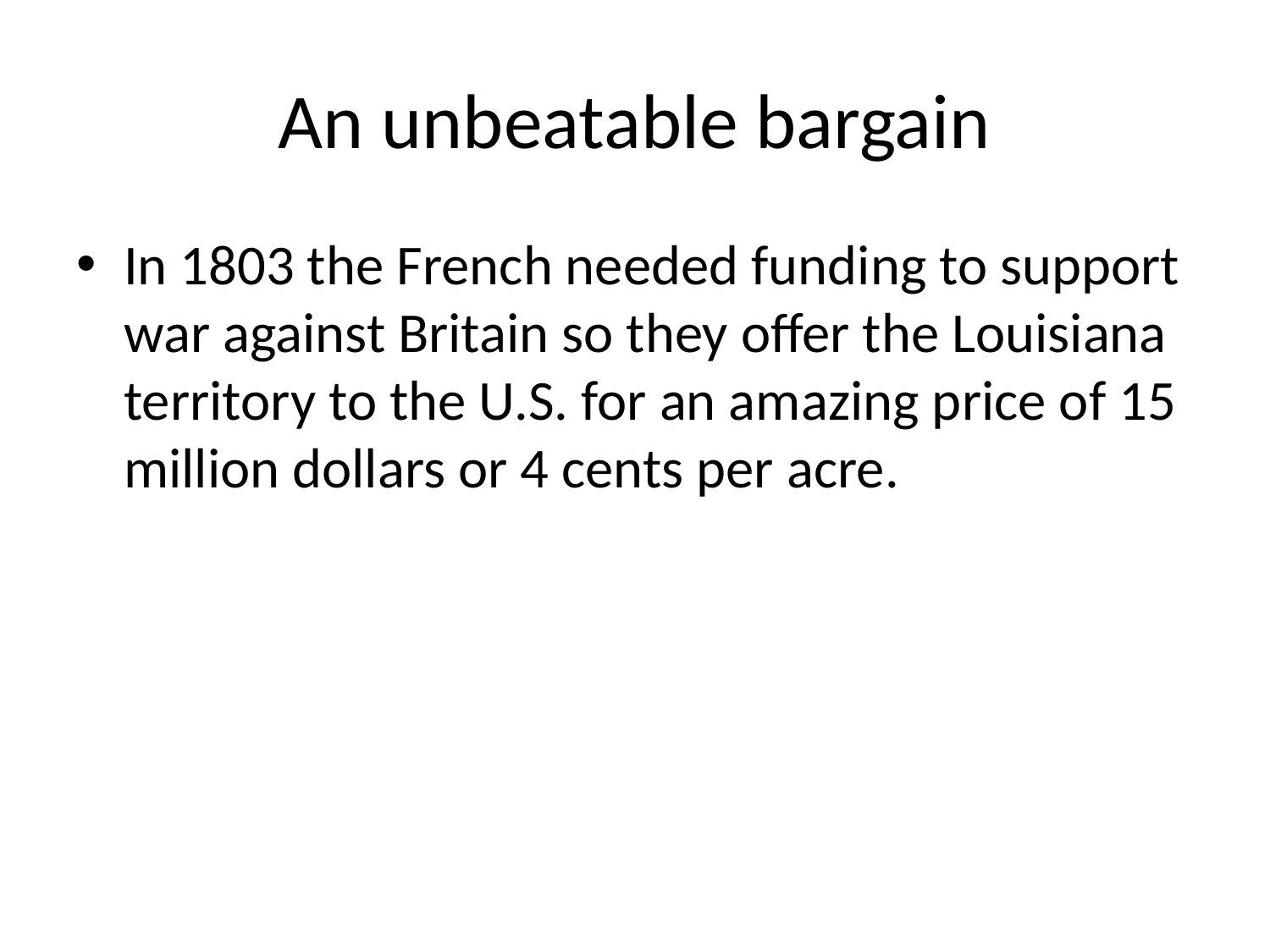

# An unbeatable bargain
In 1803 the French needed funding to support war against Britain so they offer the Louisiana territory to the U.S. for an amazing price of 15 million dollars or 4 cents per acre.